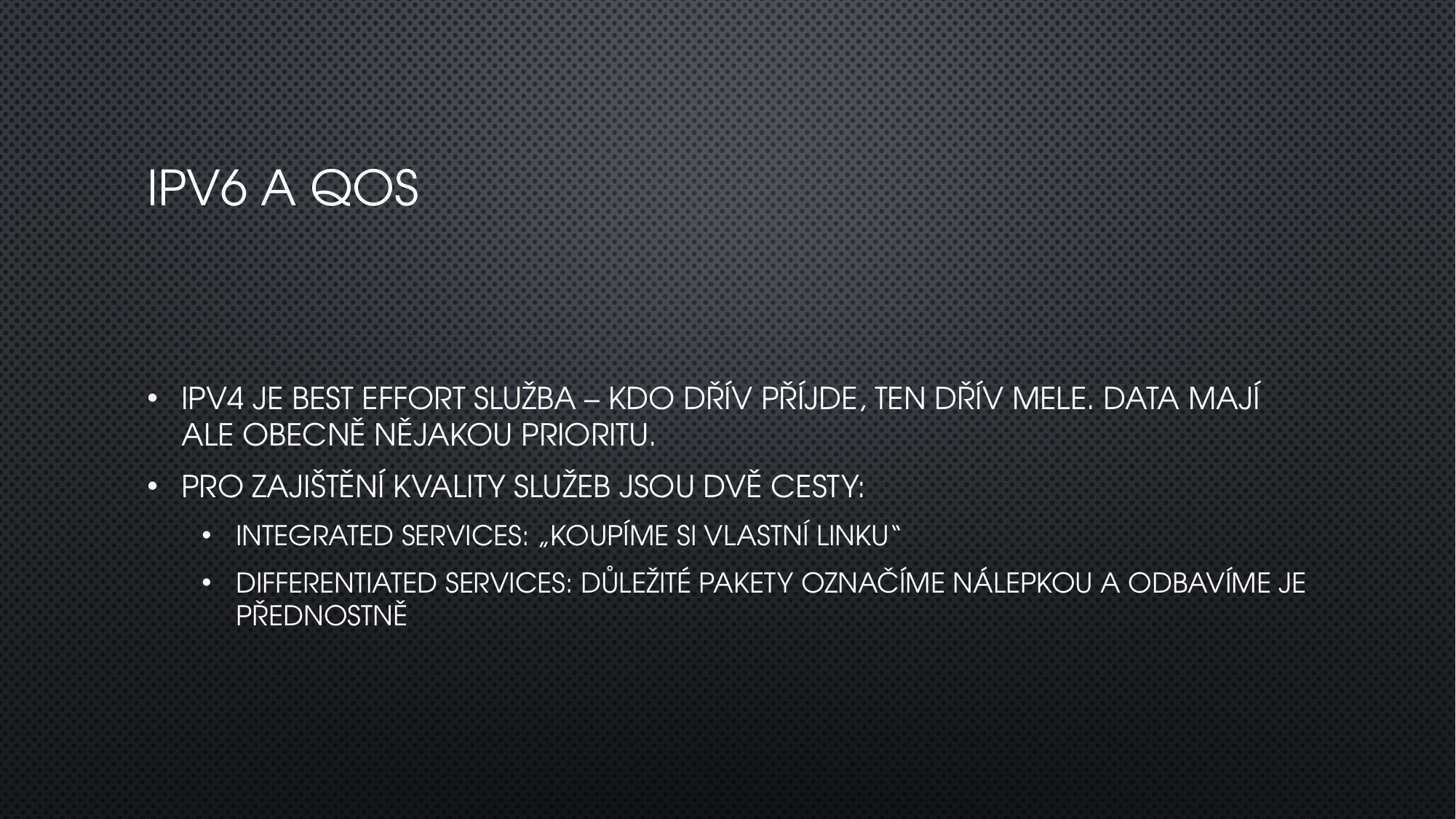

# IPv6 a QoS
IPv4 je best effort služba – kdo dřív příjde, ten dřív mele. Data mají ale obecně nějakou prioritu.
Pro zajištění kvality služeb jsou dvě cesty:
Integrated Services: „koupíme si vlastní linku“
Differentiated Services: důležité pakety označíme nálepkou a odbavíme je přednostně